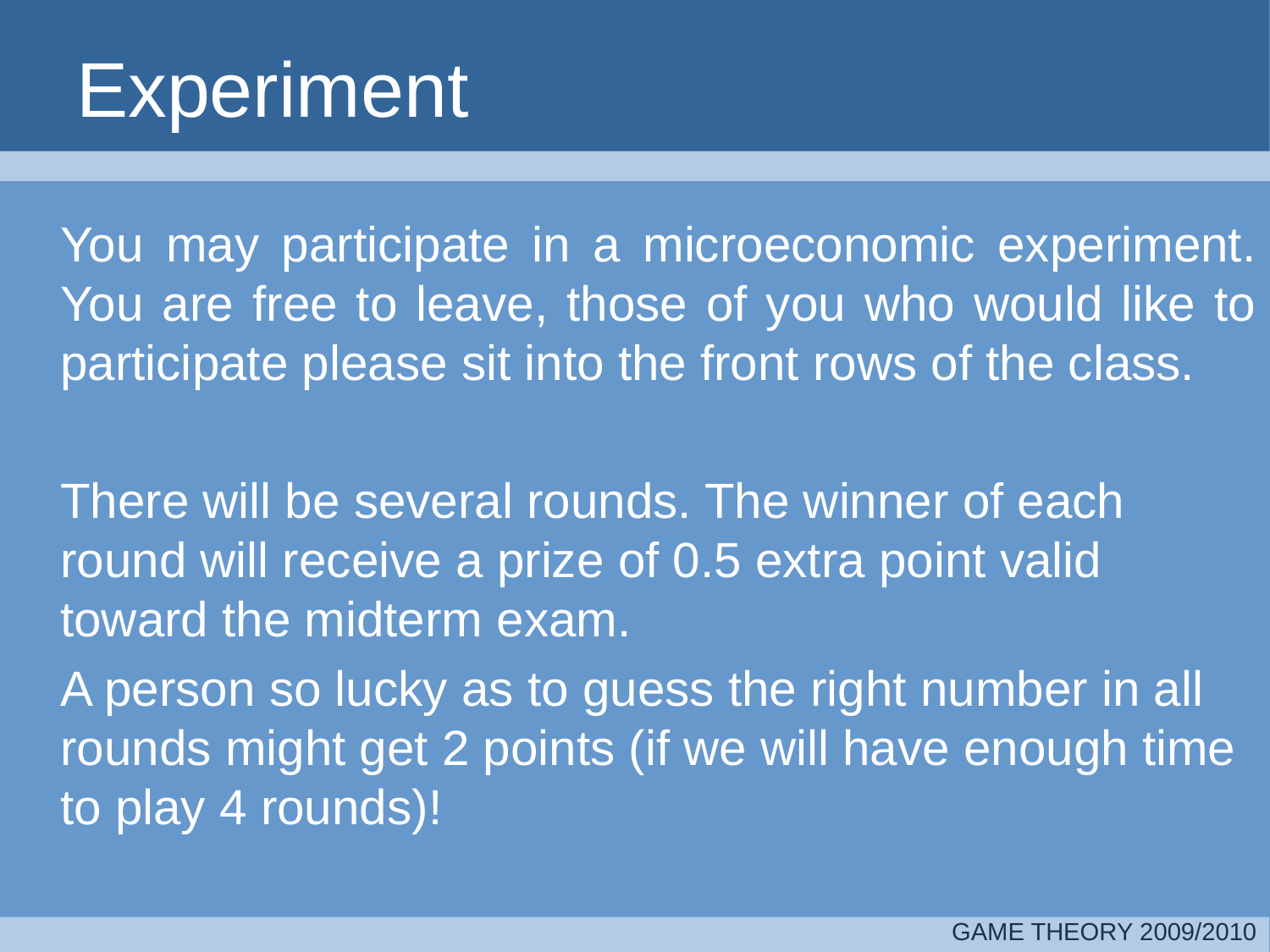

# Experiment
	You may participate in a microeconomic experiment. You are free to leave, those of you who would like to participate please sit into the front rows of the class.

	There will be several rounds. The winner of each round will receive a prize of 0.5 extra point valid toward the midterm exam.
	A person so lucky as to guess the right number in all rounds might get 2 points (if we will have enough time to play 4 rounds)!

GAME THEORY 2009/2010